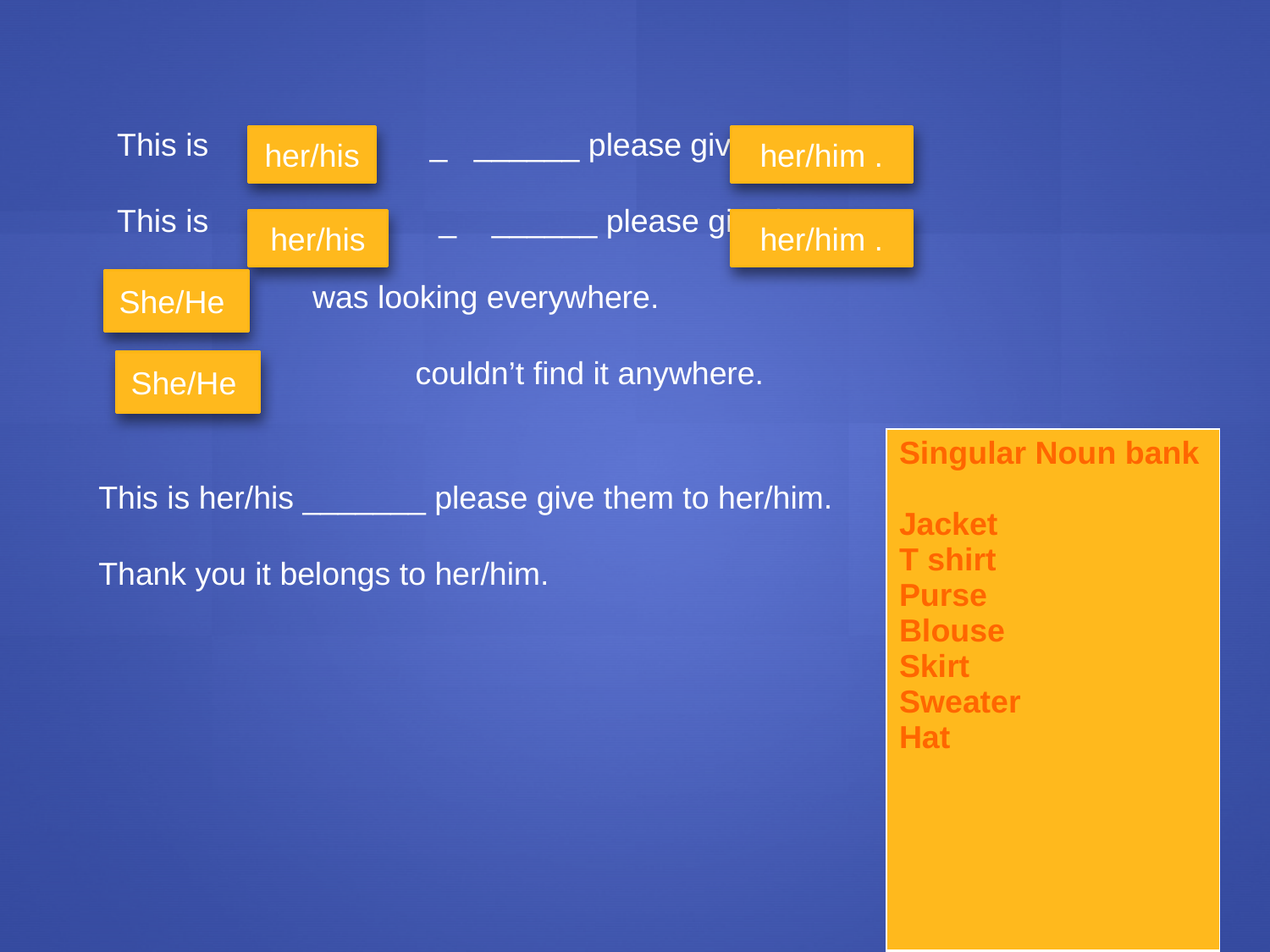

This is                         _   ______ please give it to

This is                          _    ______ please give it to

                      was looking everywhere.

		     couldn’t find it anywhere.

her/his
her/him .
her/his
her/him .
She/He
She/He
| Singular Noun bank Jacket T shirt Purse Blouse Skirt Sweater Hat |
| --- |
This is her/his _______ please give them to her/him.

Thank you it belongs to her/him.